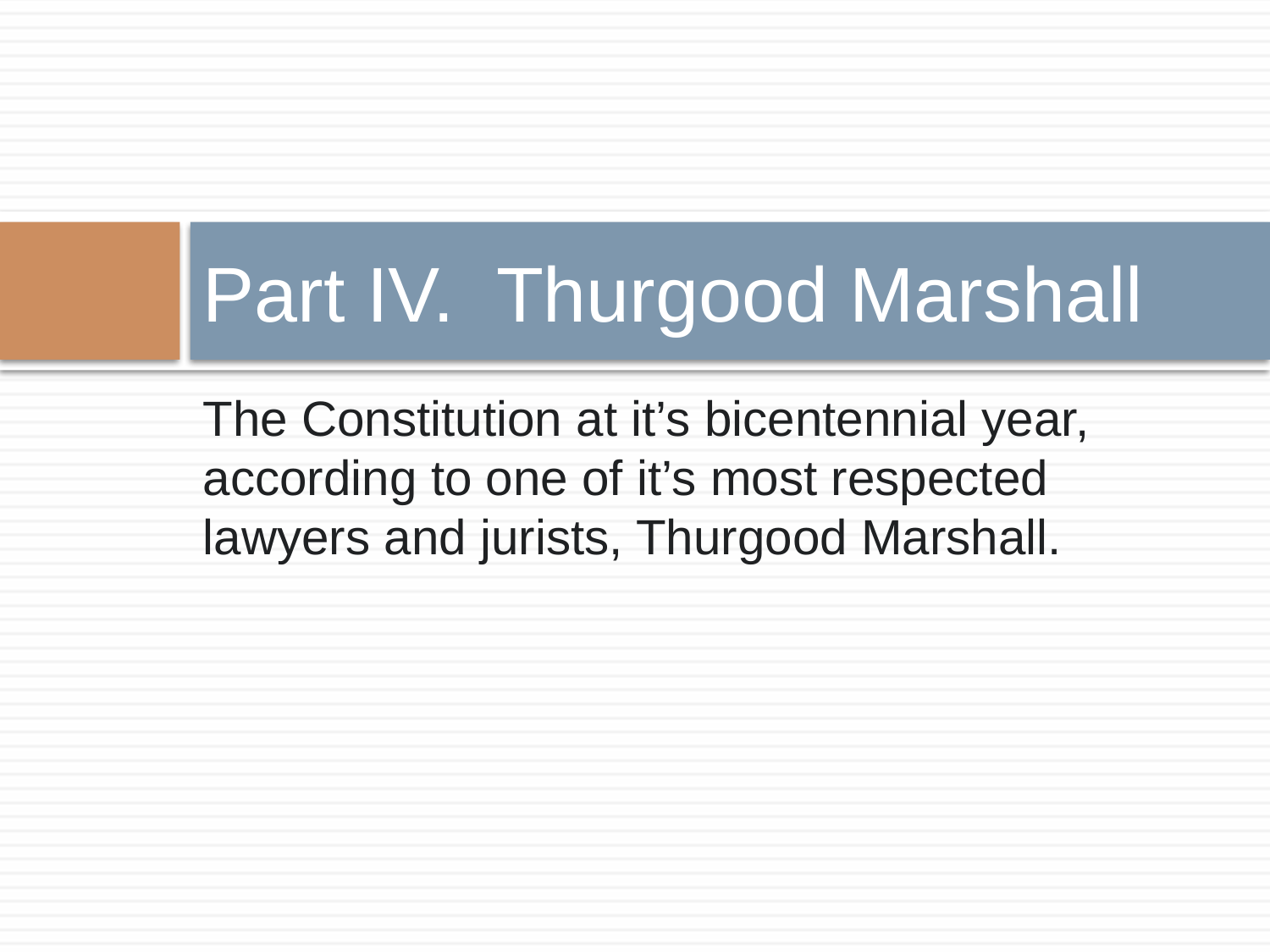

# Part IV.  Thurgood Marshall
The Constitution at it’s bicentennial year, according to one of it’s most respected lawyers and jurists, Thurgood Marshall.